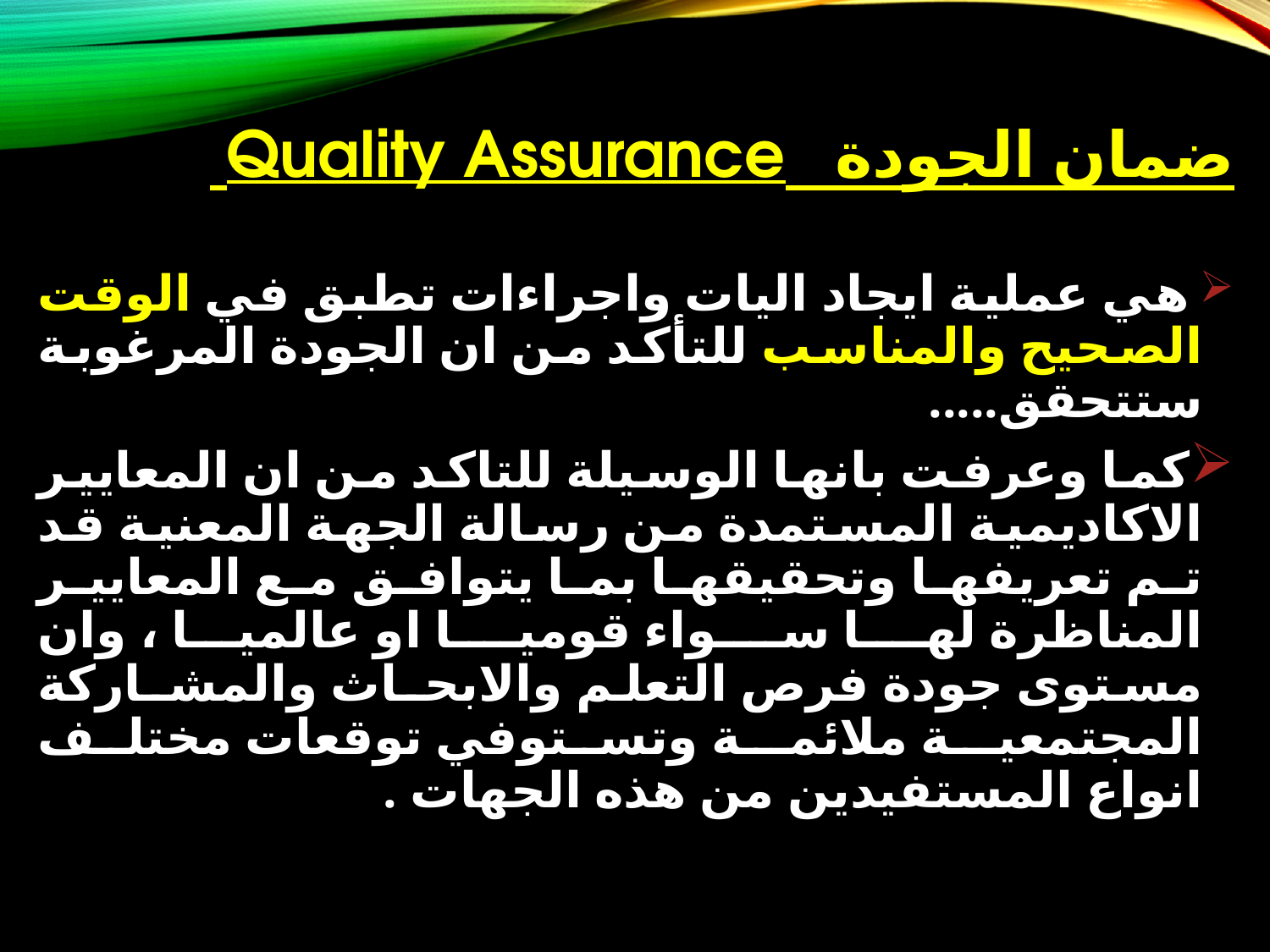

ضمان الجودة   Quality Assurance

 هي عملية ايجاد اليات واجراءات تطبق في الوقت الصحيح والمناسب للتأكد من ان الجودة المرغوبة ستتحقق.....
كما وعرفت بانها الوسيلة للتاكد من ان المعايير الاكاديمية المستمدة من رسالة الجهة المعنية قد تم تعريفها وتحقيقها بما يتوافق مع المعايير المناظرة لهـا سـواء قوميـا او عالميا ، وان مستوى جودة فرص التعلم والابحـاث والمشـاركة المجتمعيـة ملائمـة وتستوفي توقعات مختلف انواع المستفيدين من هذه الجهات .